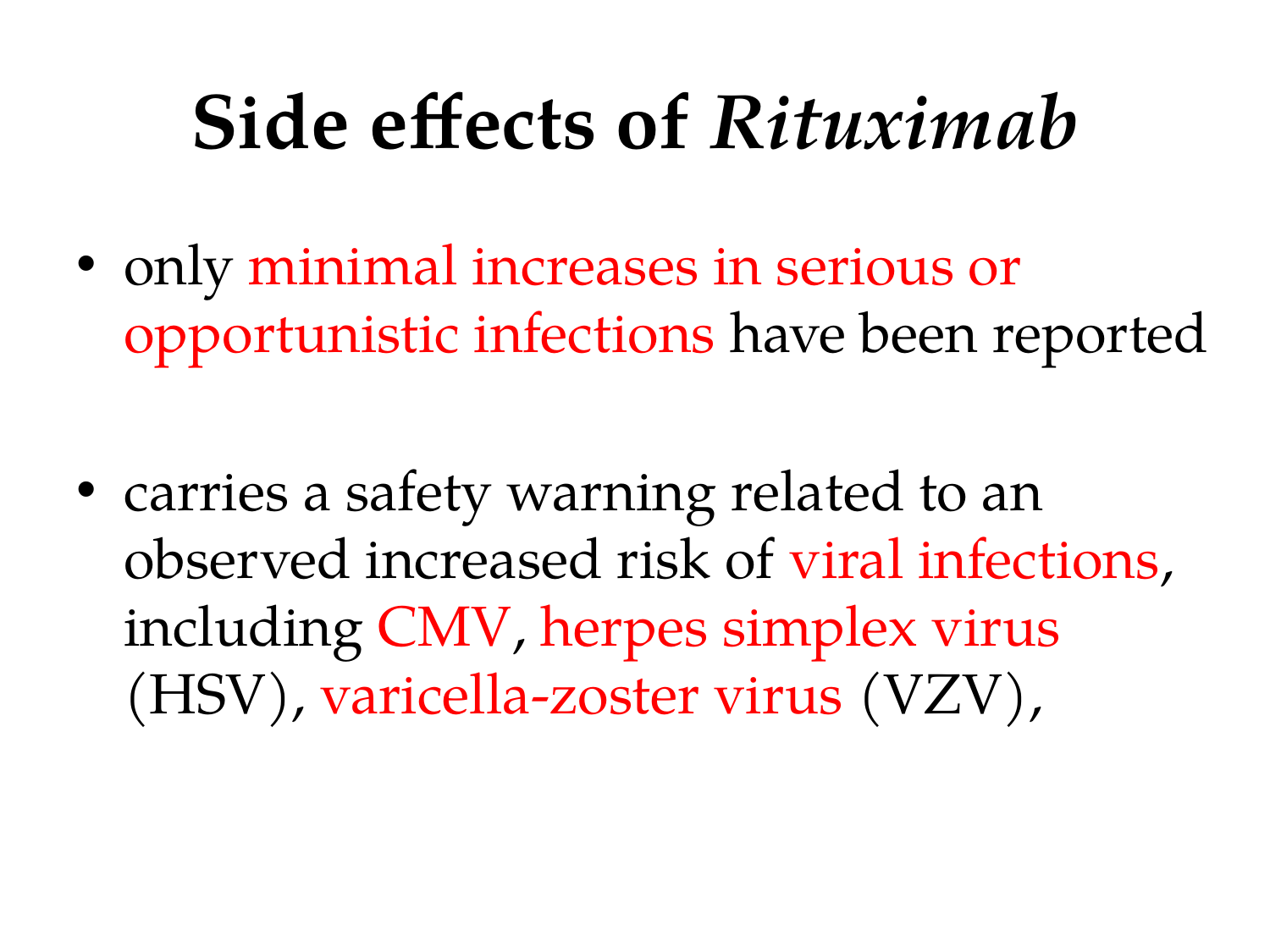

# Side effects of Rituximab
only minimal increases in serious or opportunistic infections have been reported

carries a safety warning related to an observed increased risk of viral infections, including CMV, herpes simplex virus (HSV), varicella-zoster virus (VZV),